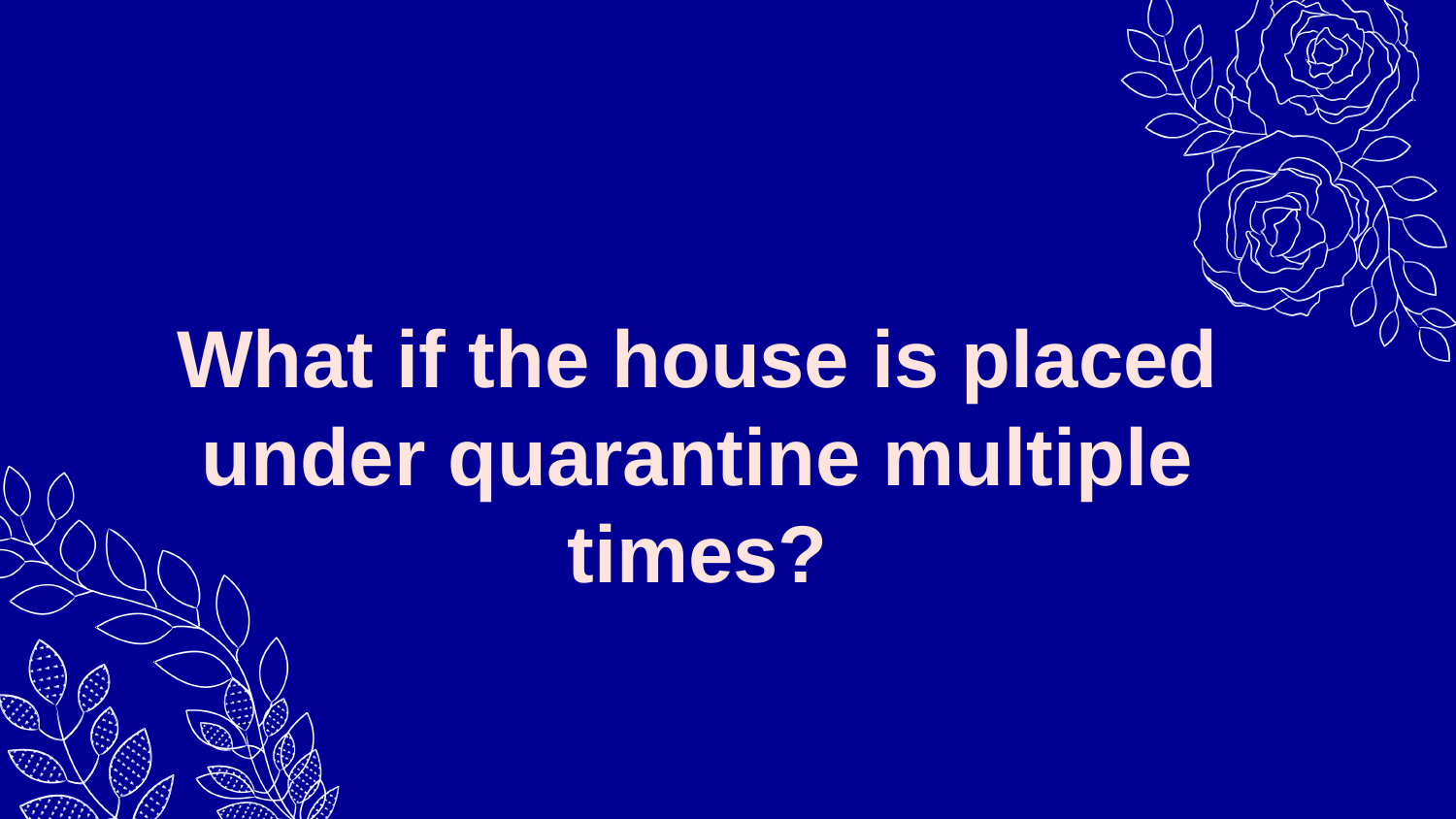

What if the house is placed under quarantine multiple times?